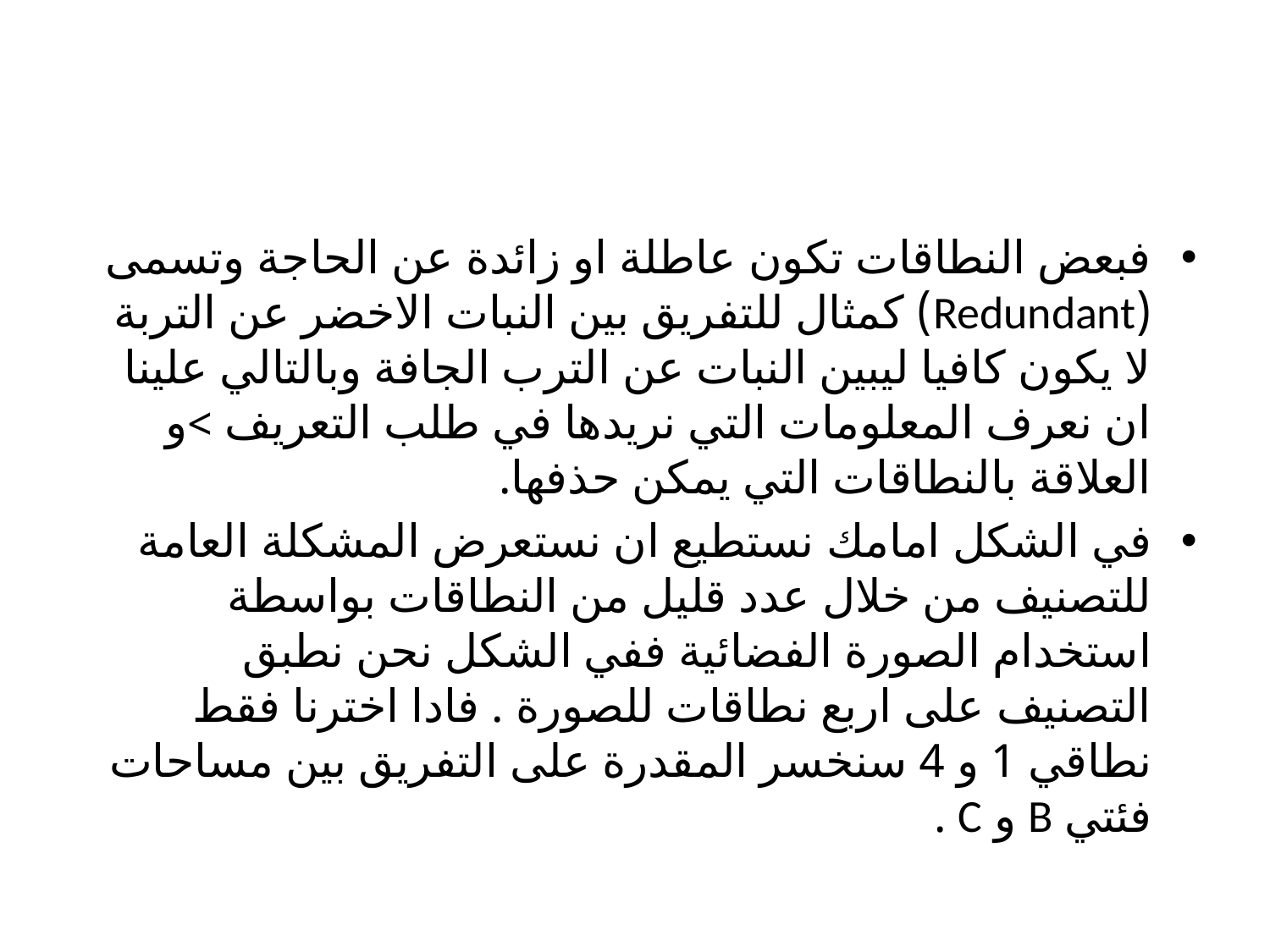

فبعض النطاقات تكون عاطلة او زائدة عن الحاجة وتسمى (Redundant) كمثال للتفريق بين النبات الاخضر عن التربة لا يكون كافيا ليبين النبات عن الترب الجافة وبالتالي علينا ان نعرف المعلومات التي نريدها في طلب التعريف >و العلاقة بالنطاقات التي يمكن حذفها.
في الشكل امامك نستطيع ان نستعرض المشكلة العامة للتصنيف من خلال عدد قليل من النطاقات بواسطة استخدام الصورة الفضائية ففي الشكل نحن نطبق التصنيف على اربع نطاقات للصورة . فادا اخترنا فقط نطاقي 1 و 4 سنخسر المقدرة على التفريق بين مساحات فئتي B و C .